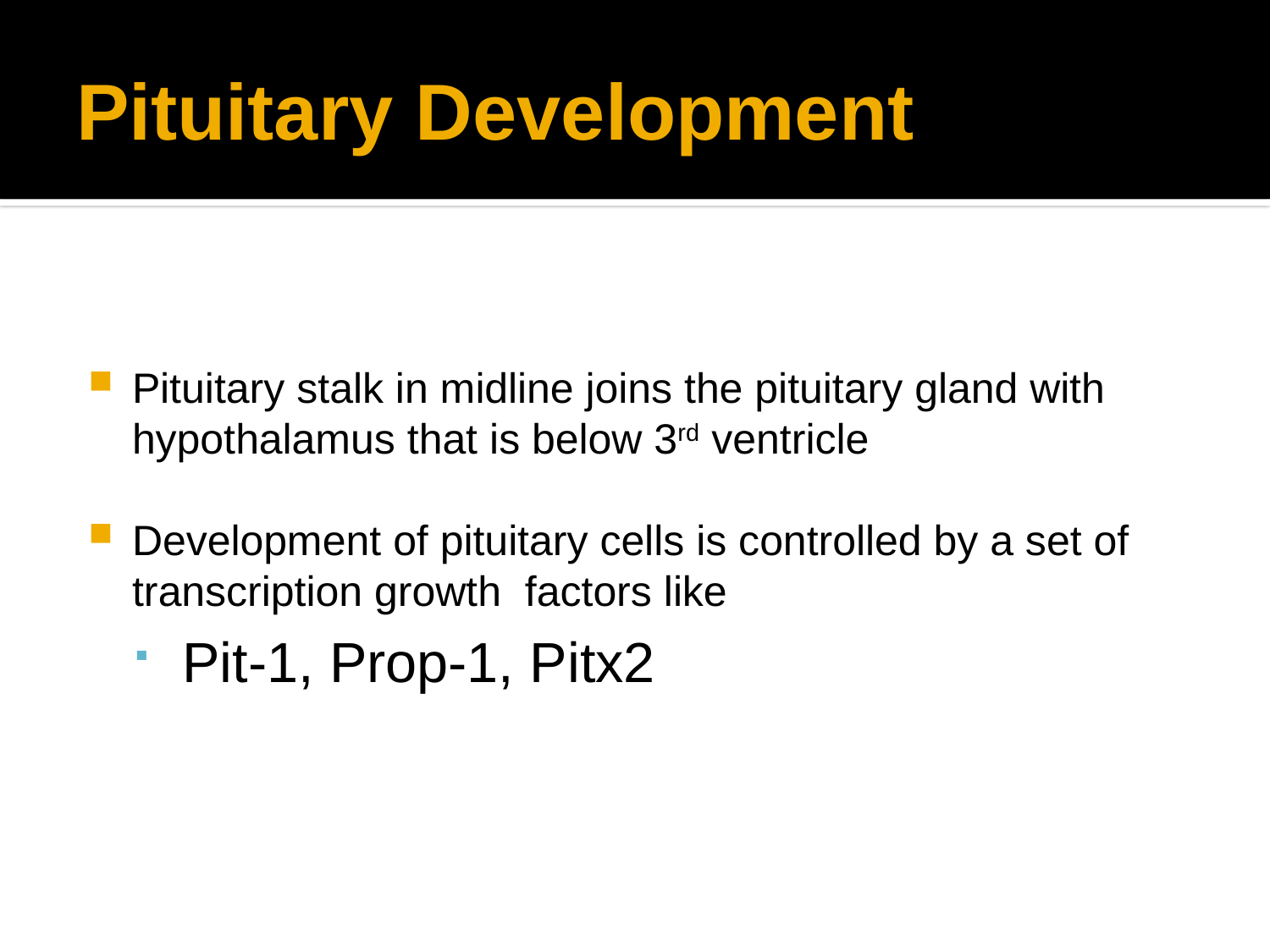

# Pituitary Development

Pituitary stalk in midline joins the pituitary gland with hypothalamus that is below 3rd ventricle

Development of pituitary cells is controlled by a set of transcription growth  factors like
 Pit-1, Prop-1, Pitx2